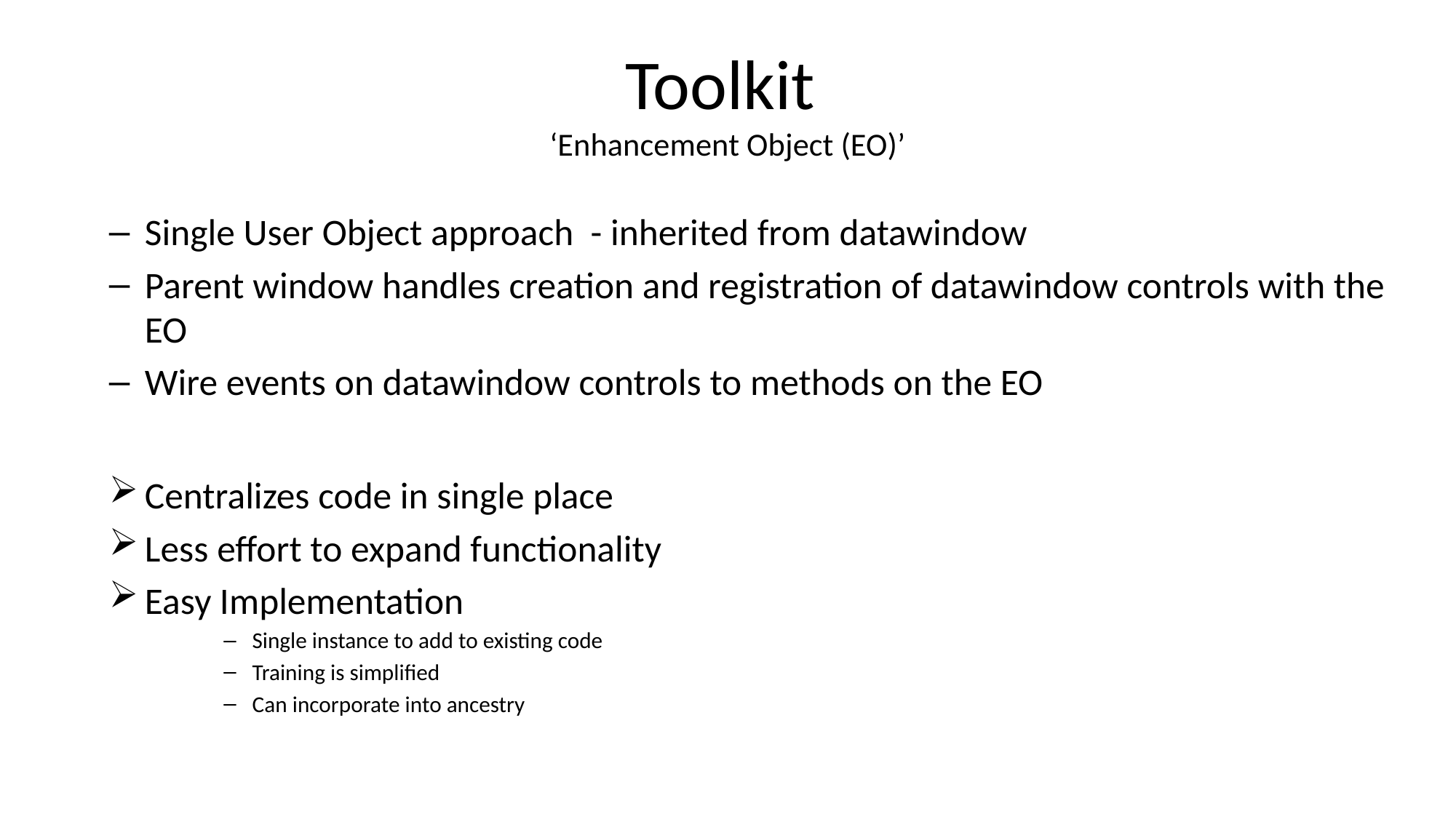

# Toolkit ‘Enhancement Object (EO)’
Single User Object approach  - inherited from datawindow
Parent window handles creation and registration of datawindow controls with the EO
Wire events on datawindow controls to methods on the EO

Centralizes code in single place
Less effort to expand functionality
Easy Implementation
Single instance to add to existing code
Training is simplified
Can incorporate into ancestry